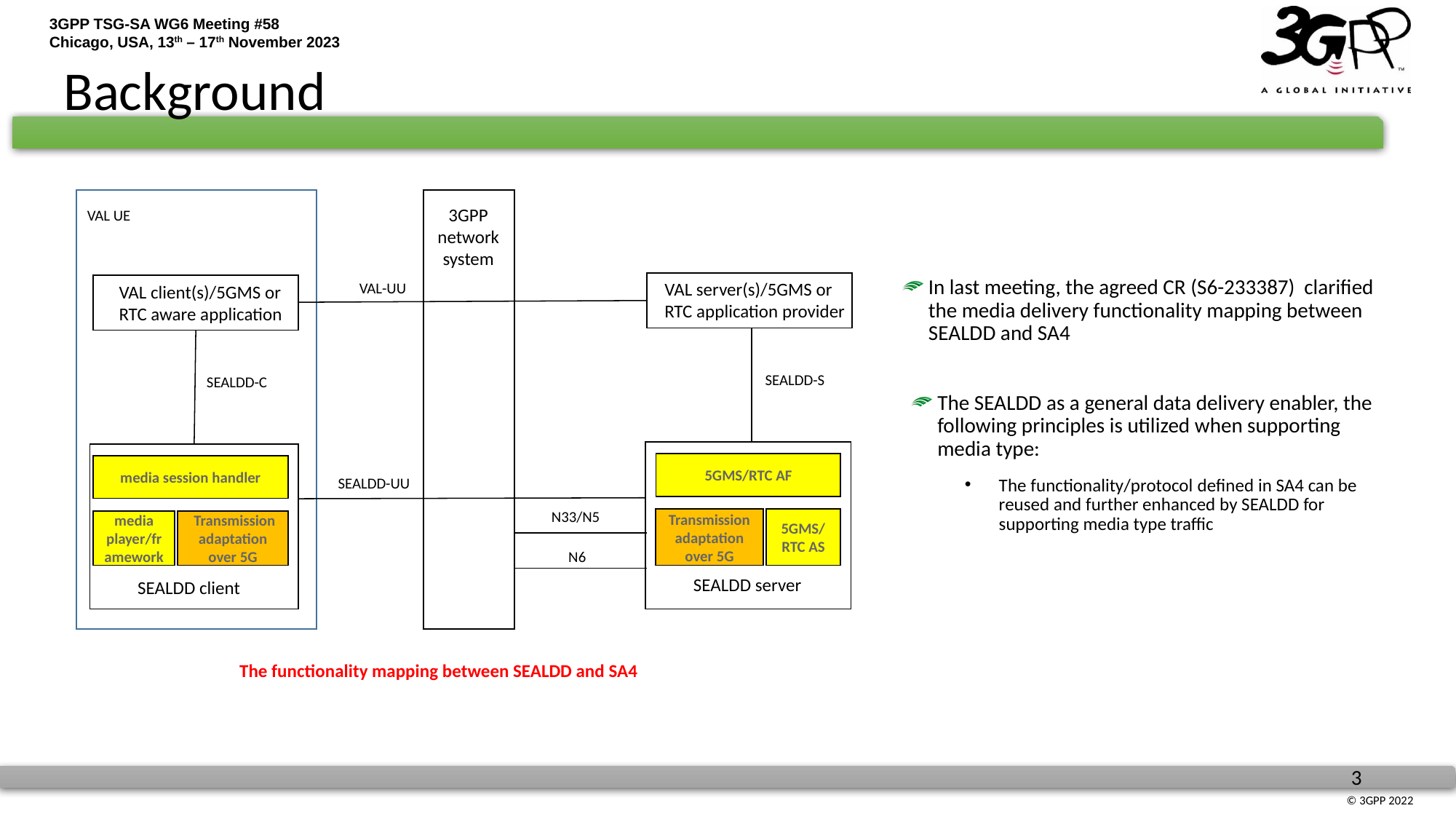

# Background

3GPP network system
VAL UE
In last meeting, the agreed CR (S6-233387)  clarified the media delivery functionality mapping between SEALDD and SA4
VAL server(s)/5GMS or RTC application provider

VAL-UU

VAL client(s)/5GMS or RTC aware application
SEALDD-S
SEALDD-C
The SEALDD as a general data delivery enabler, the following principles is utilized when supporting media type:
The functionality/protocol defined in SA4 can be reused and further enhanced by SEALDD for supporting media type traffic

5GMS/RTC AF
media session handler
SEALDD-UU
N33/N5
Transmission adaptation over 5G
5GMS/RTC AS
media player/framework
 Transmission adaptation over 5G
N6
SEALDD server
SEALDD client
The functionality mapping between SEALDD and SA4